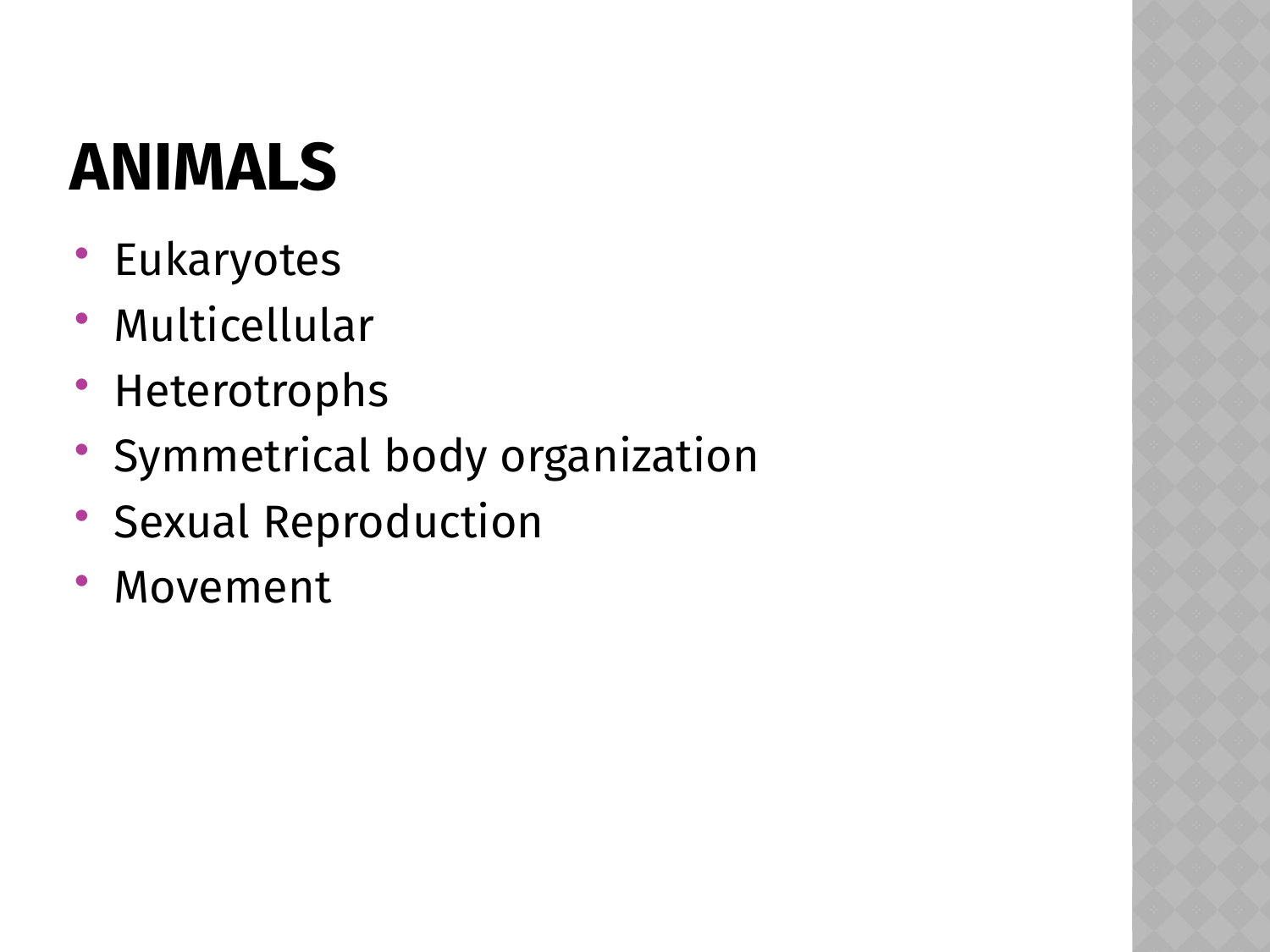

# Animals
Eukaryotes
Multicellular
Heterotrophs
Symmetrical body organization
Sexual Reproduction
Movement